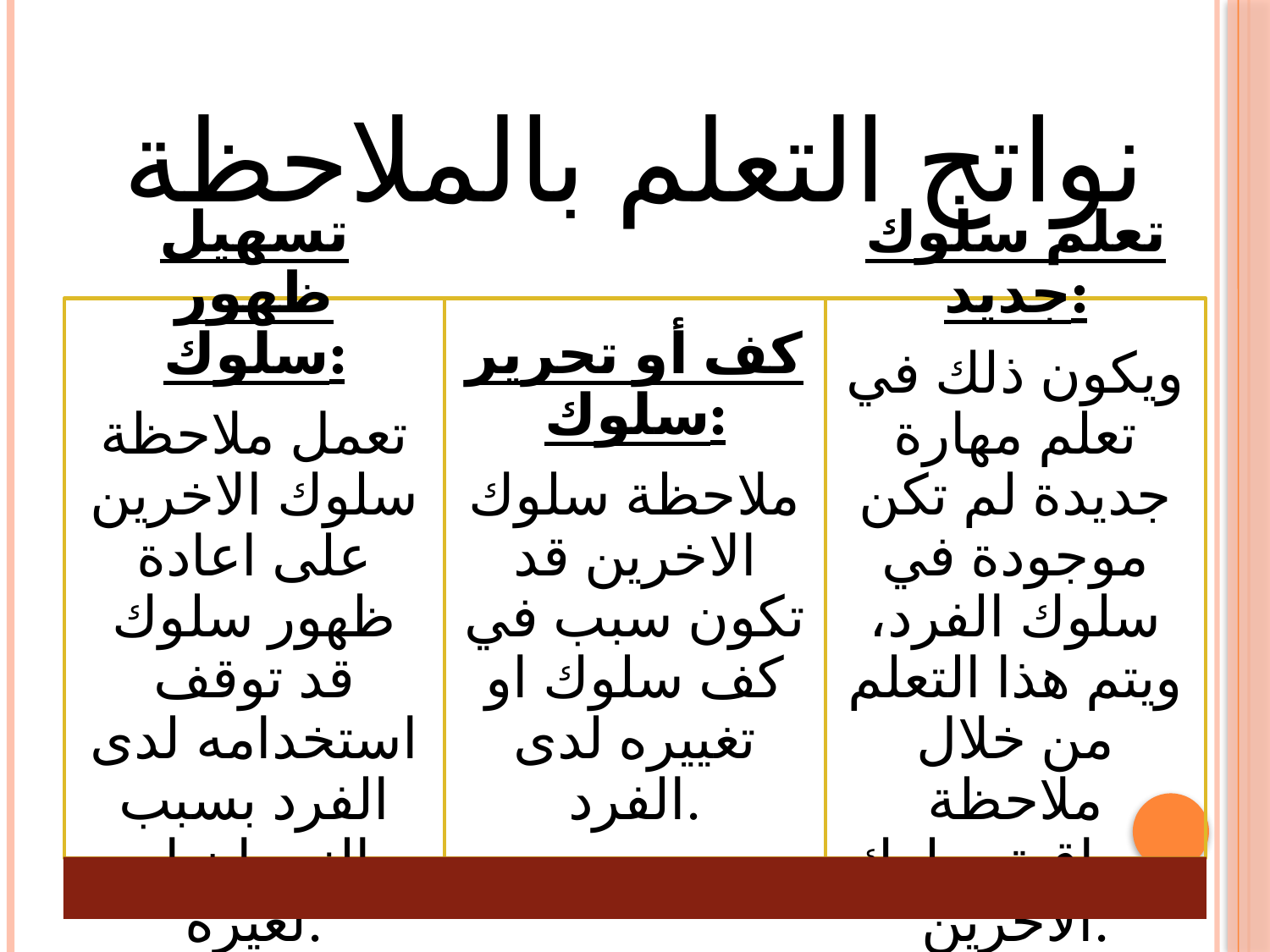

نواتج التعلم بالملاحظة
تسهيل ظهور سلوك:
تعمل ملاحظة سلوك الاخرين على اعادة ظهور سلوك قد توقف استخدامه لدى الفرد بسبب النسيان او لغيره.
كف أو تحرير سلوك:
ملاحظة سلوك الاخرين قد تكون سبب في كف سلوك او تغييره لدى الفرد.
تعلم سلوك جديد:
ويكون ذلك في تعلم مهارة جديدة لم تكن موجودة في سلوك الفرد، ويتم هذا التعلم من خلال ملاحظة ومراقبة سلوك الاخرين.